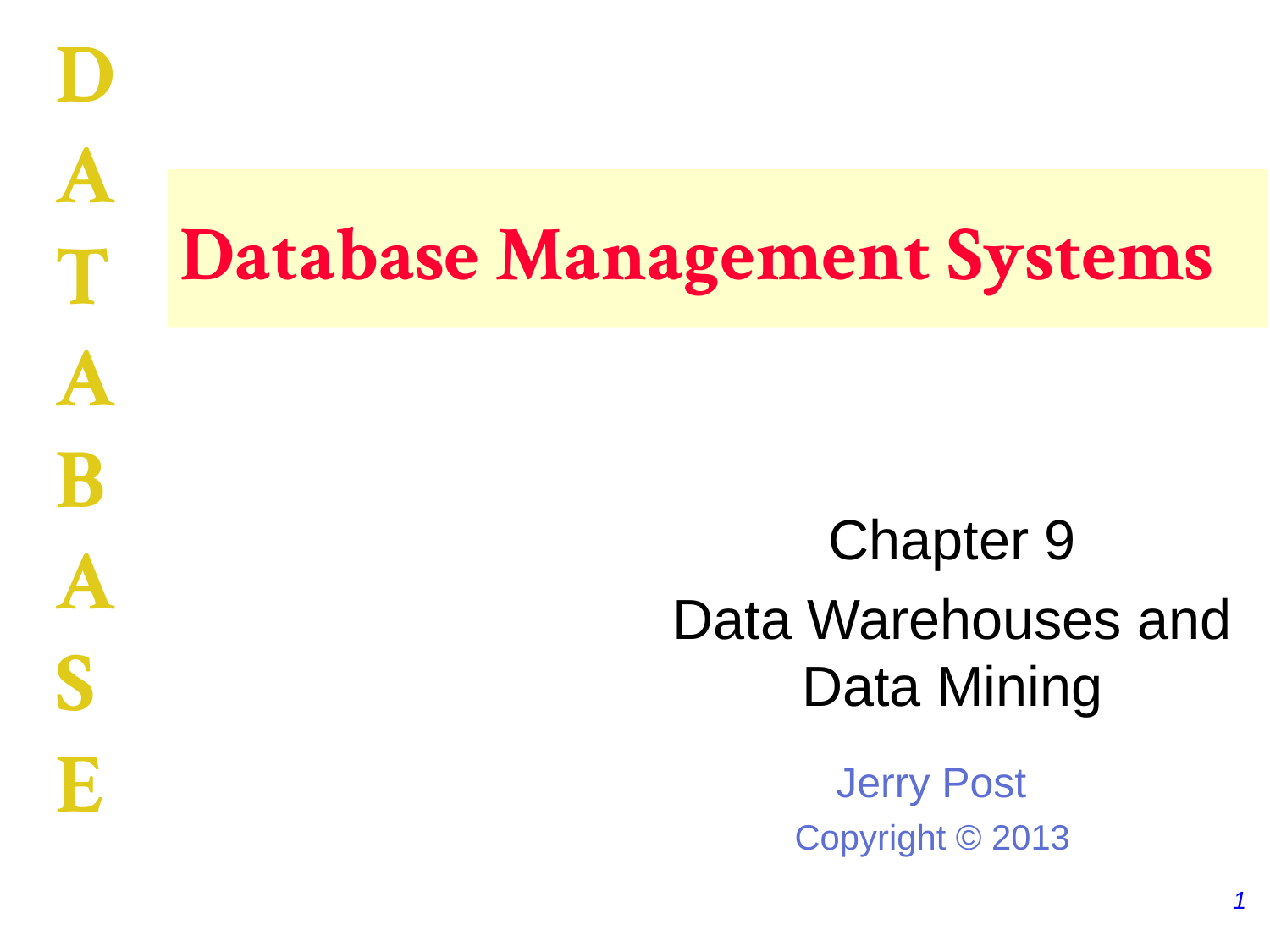

# Database Management Systems
Chapter 9
Data Warehouses and Data Mining
1